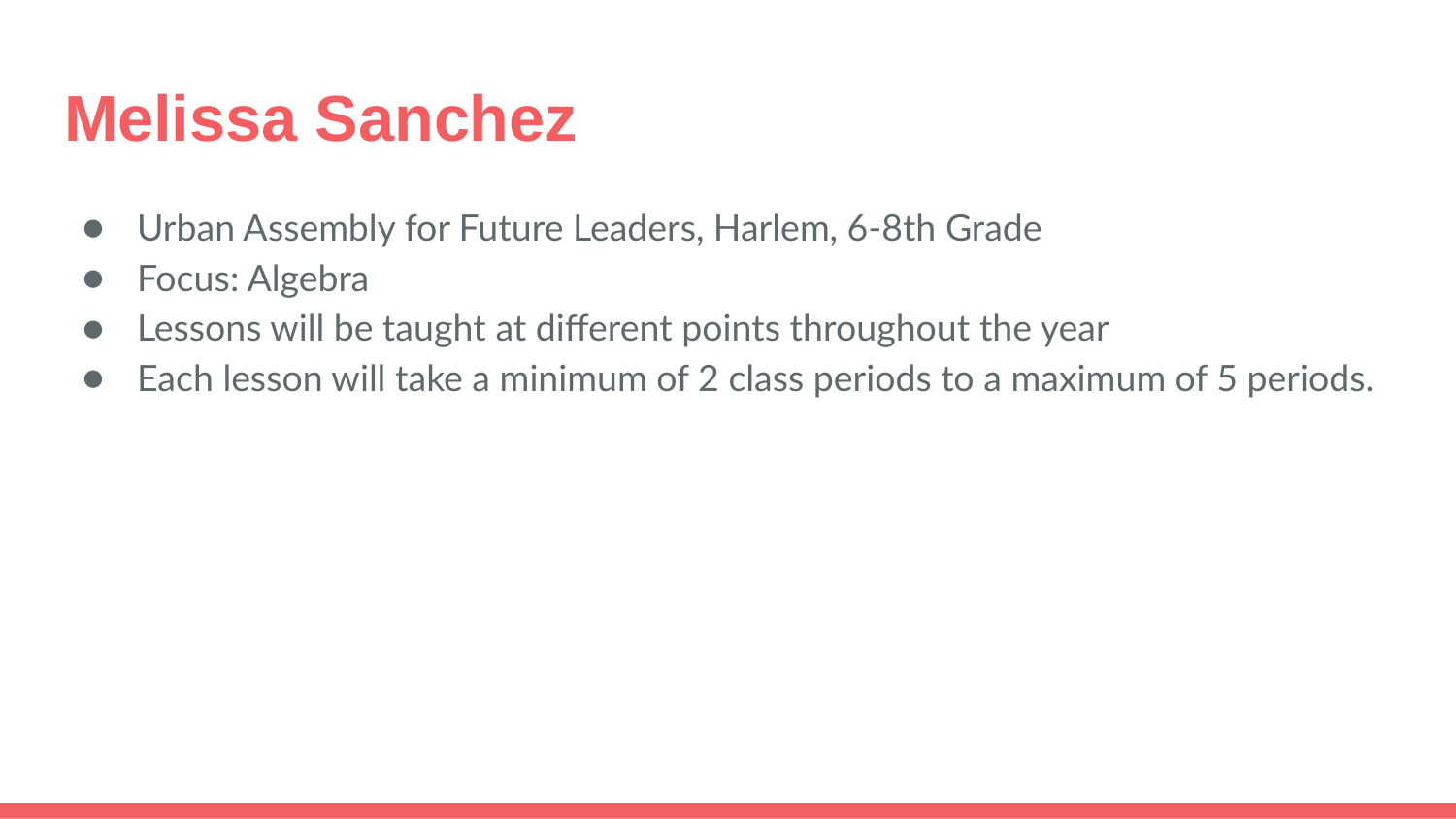

# Melissa Sanchez
Urban Assembly for Future Leaders, Harlem, 6-8th Grade
Focus: Algebra
Lessons will be taught at different points throughout the year
Each lesson will take a minimum of 2 class periods to a maximum of 5 periods.